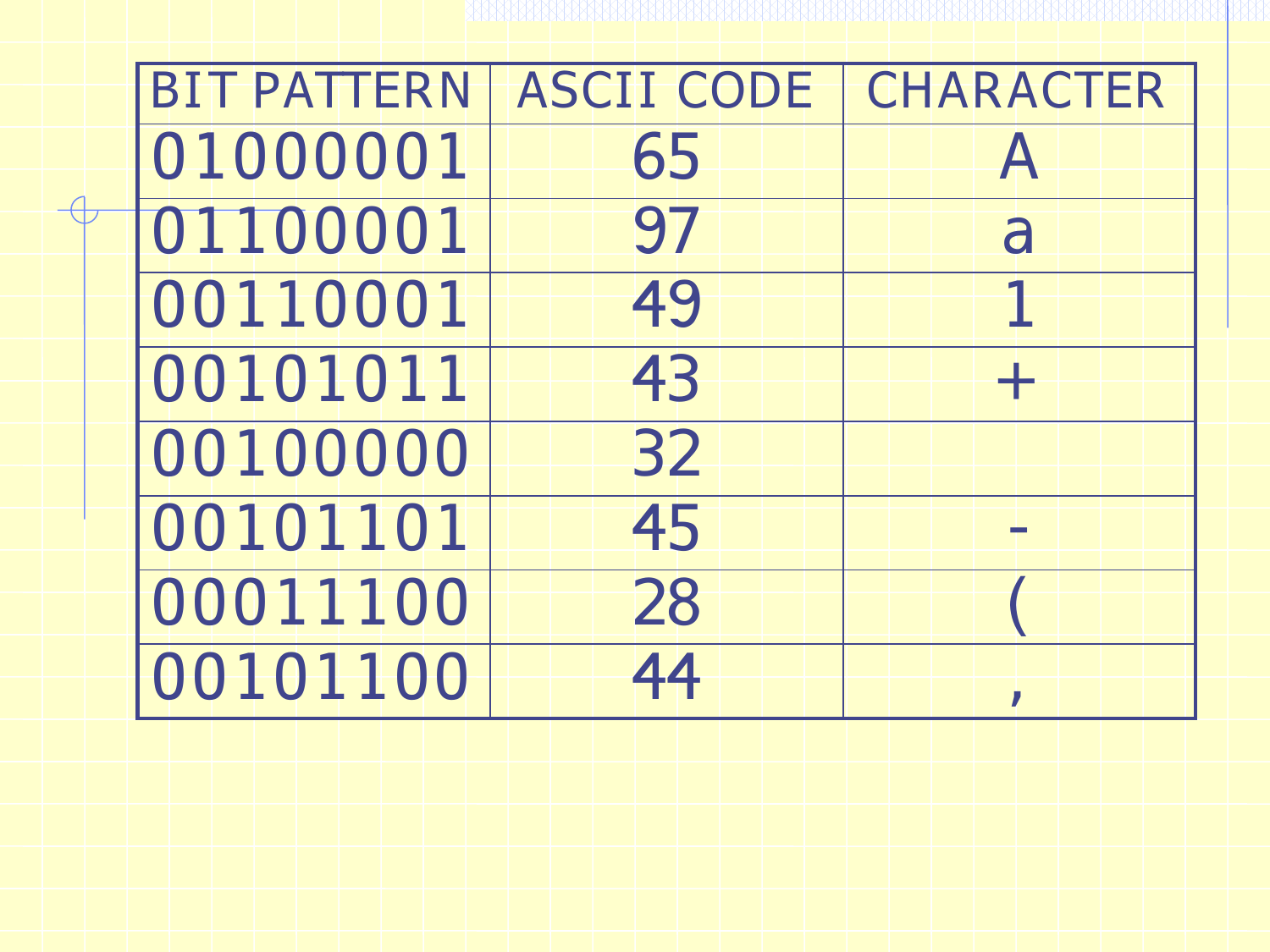

| BIT PATTERN | ASCII CODE | CHARACTER |
| --- | --- | --- |
| 01000001 | 65 | A |
| 01100001 | 97 | a |
| 00110001 | 49 | 1 |
| 00101011 | 43 | + |
| 00100000 | 32 |  |
| 00101101 | 45 | - |
| 00011100 | 28 | ( |
| 00101100 | 44 | , |